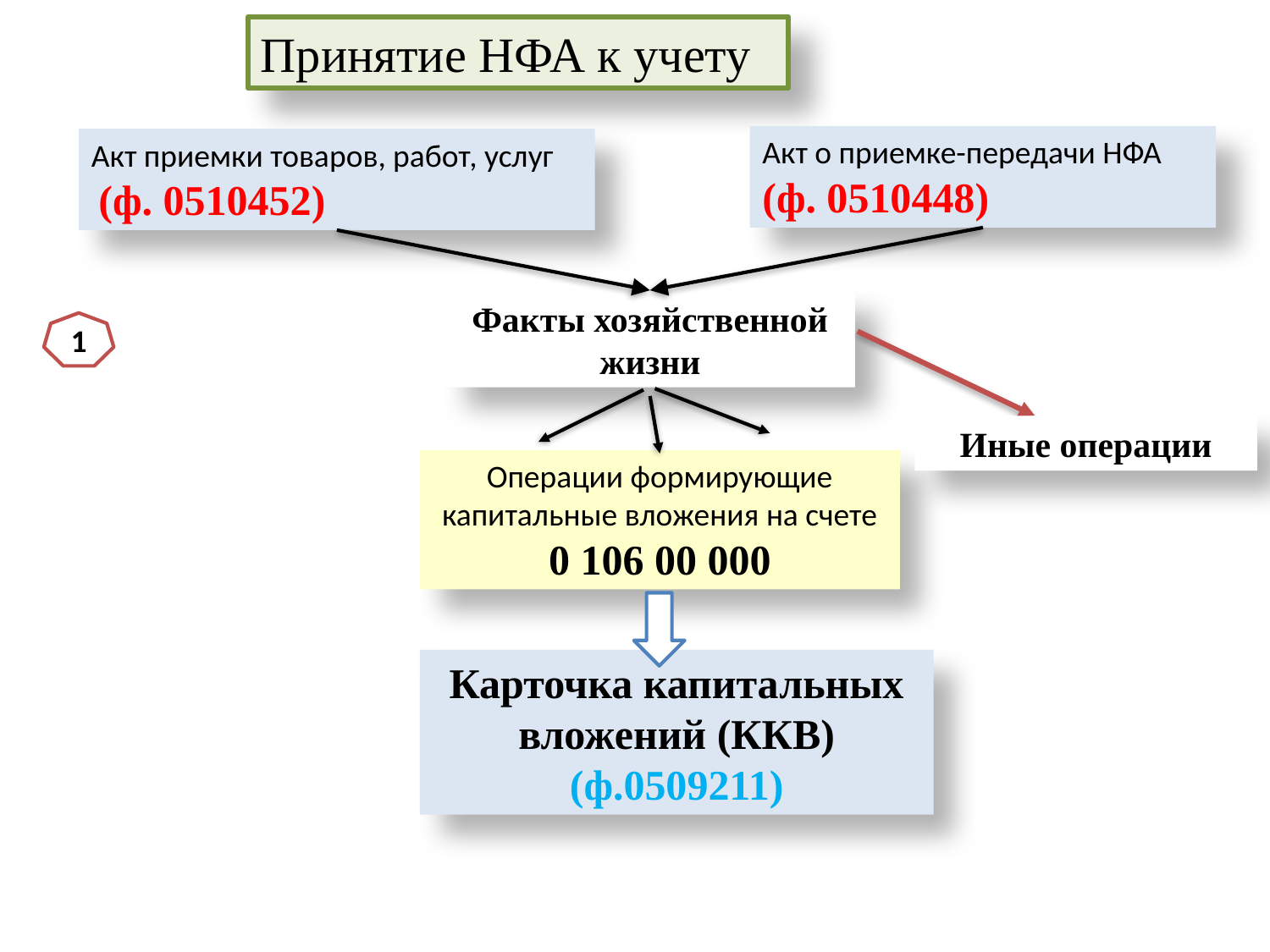

Принятие НФА к учету
Акт о приемке-передачи НФА (ф. 0510448)
Акт приемки товаров, работ, услуг
 (ф. 0510452)
Факты хозяйственной жизни
1
Иные операции
Операции формирующие капитальные вложения на счете 0 106 00 000

Карточка капитальных вложений (ККВ)
(ф.0509211)